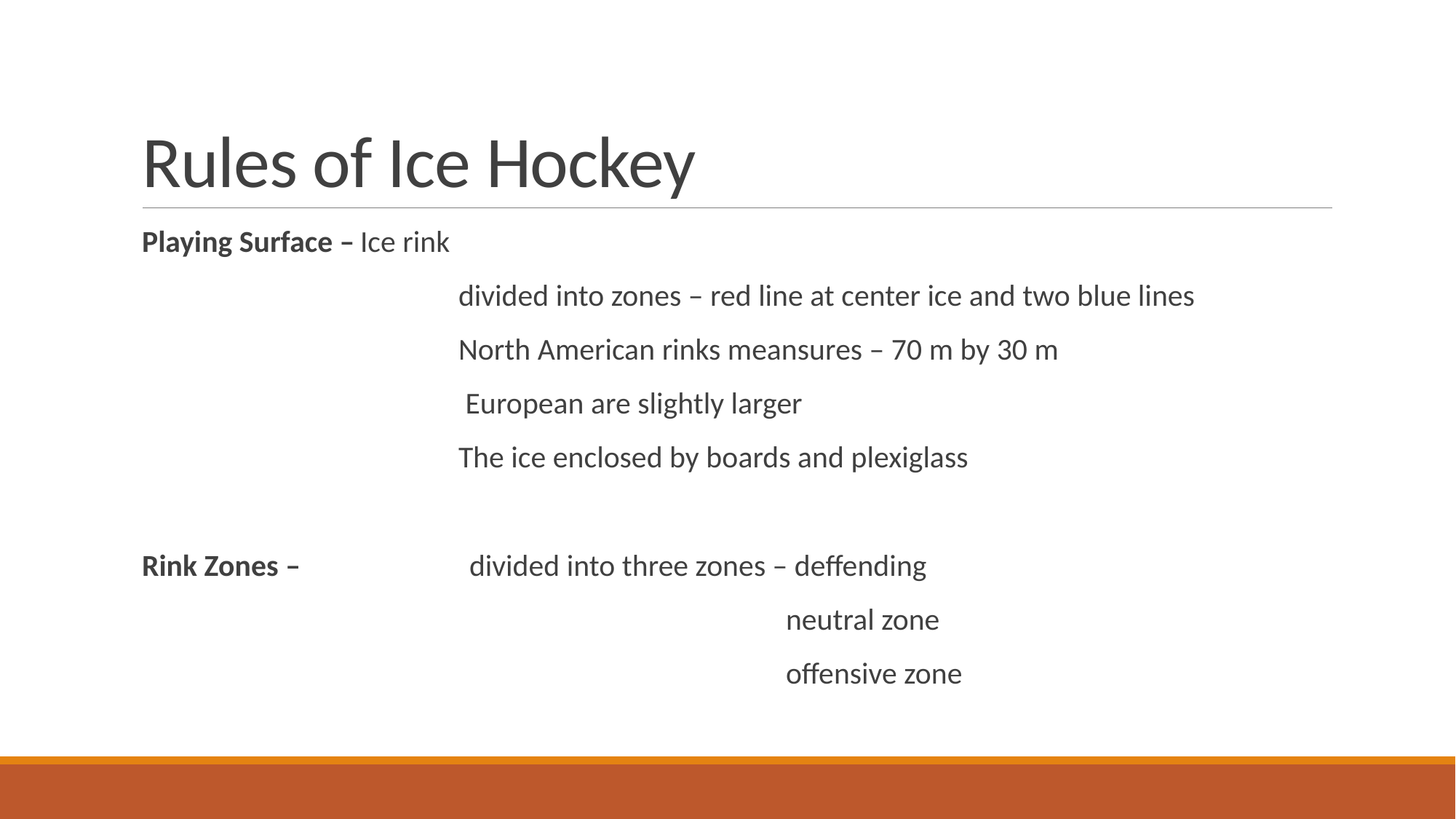

# Rules of Ice Hockey
Playing Surface –	Ice rink
			divided into zones – red line at center ice and two blue lines
			North American rinks meansures – 70 m by 30 m
			 European are slightly larger
			The ice enclosed by boards and plexiglass

Rink Zones – 		divided into three zones – deffending
						neutral zone
						offensive zone